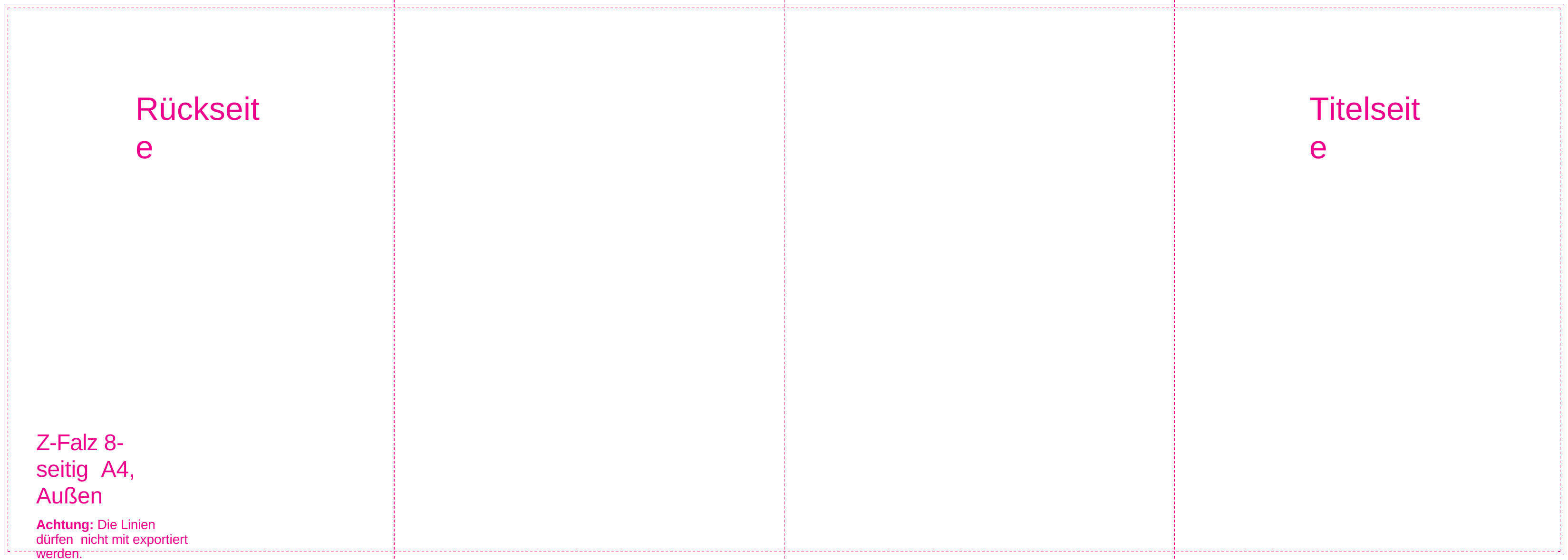

# Rückseite
Titelseite
Z-Falz 8-seitig  A4, Außen
Achtung: Die Linien dürfen  nicht mit exportiert werden.